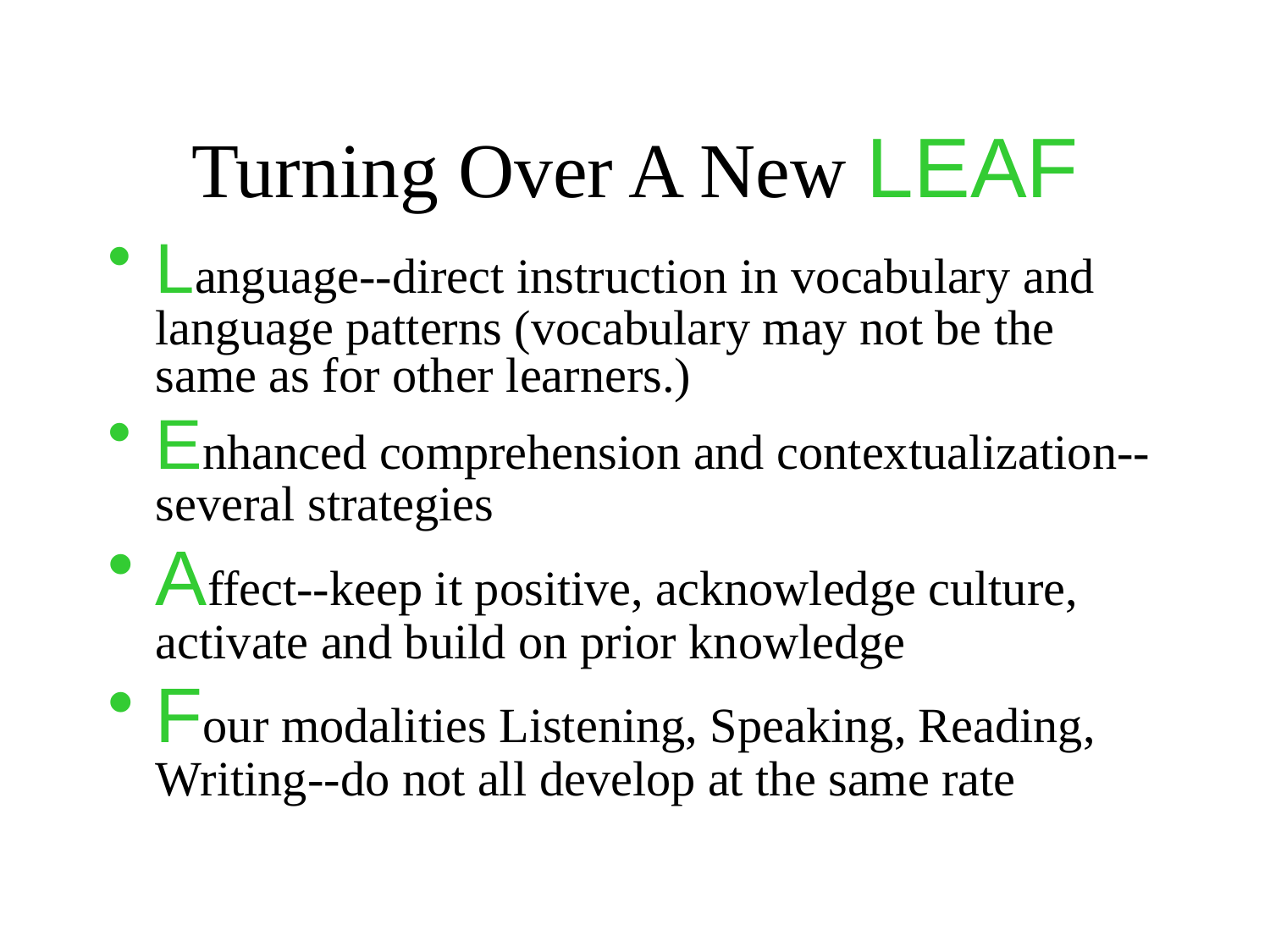

# Turning Over A New LEAF
Language--direct instruction in vocabulary and language patterns (vocabulary may not be the same as for other learners.)
Enhanced comprehension and contextualization--several strategies
Affect--keep it positive, acknowledge culture, activate and build on prior knowledge
Four modalities Listening, Speaking, Reading, Writing--do not all develop at the same rate